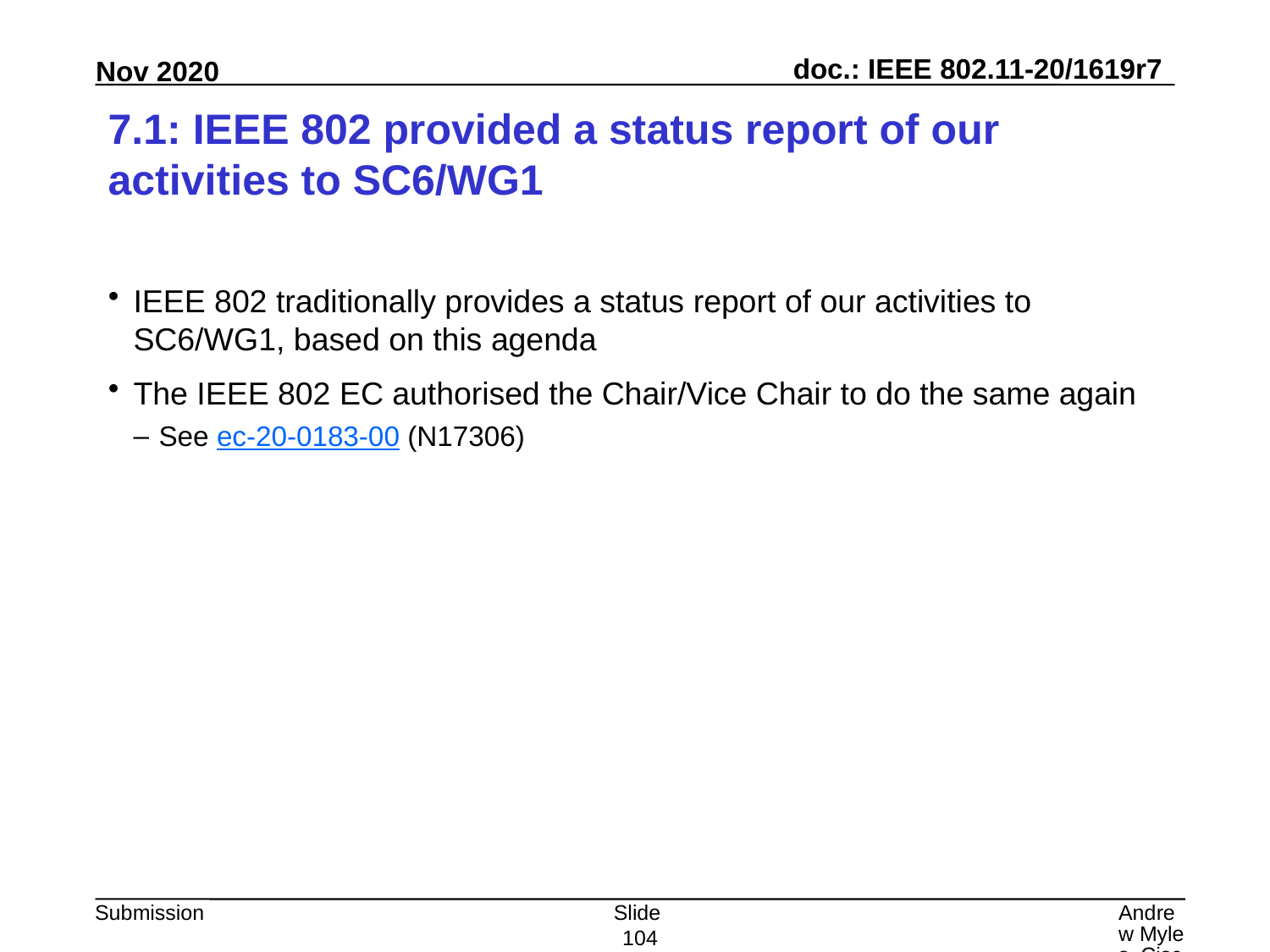

# 7.1: IEEE 802 provided a status report of our activities to SC6/WG1
IEEE 802 traditionally provides a status report of our activities to SC6/WG1, based on this agenda
The IEEE 802 EC authorised the Chair/Vice Chair to do the same again
See ec-20-0183-00 (N17306)

Slide 104
Andrew Myles, Cisco